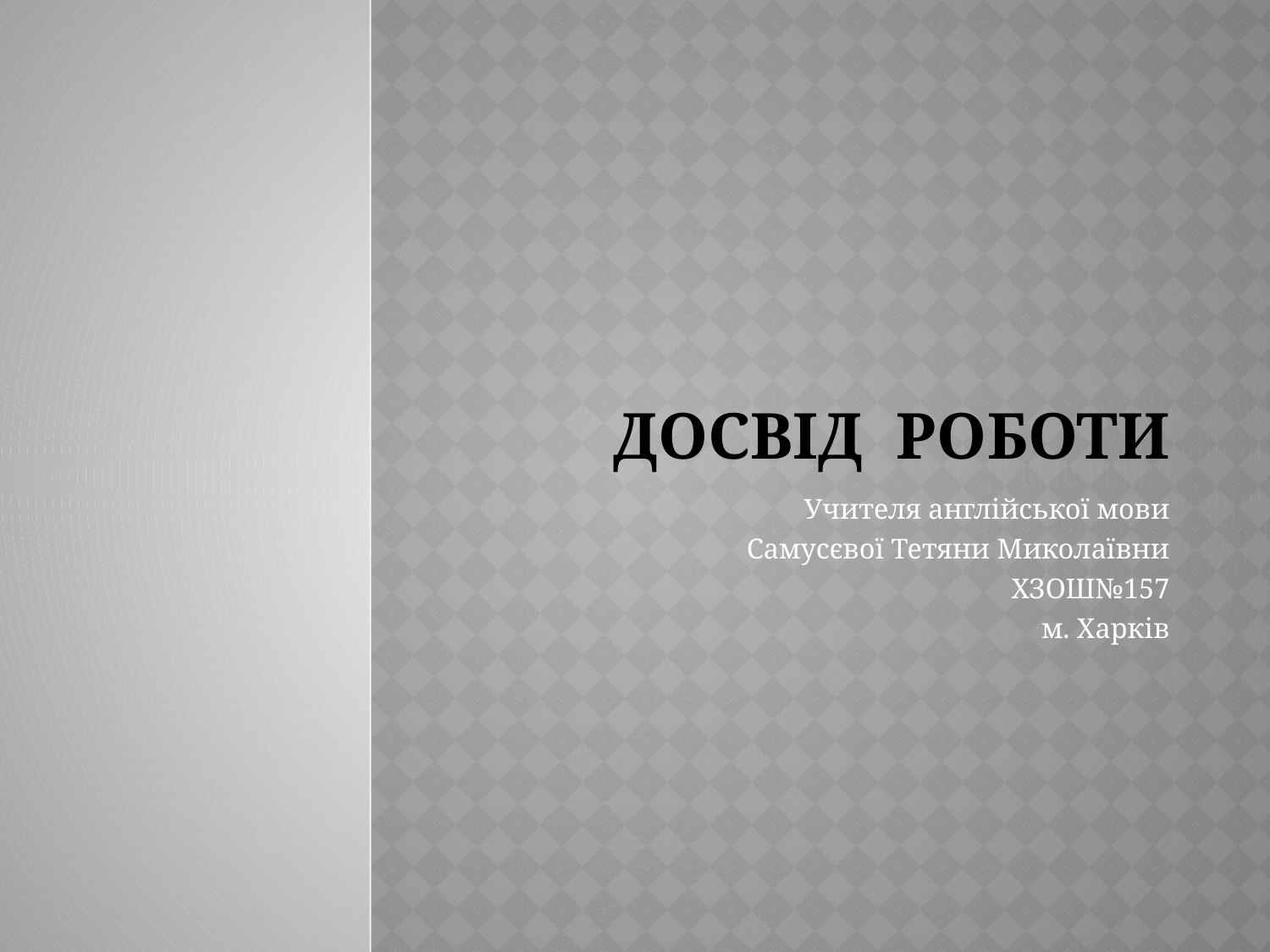

# Досвід  роботи
                Учителя англійської мови
                         Самусєвої Тетяни Миколаївни
ХЗОШ№157
м. Харків